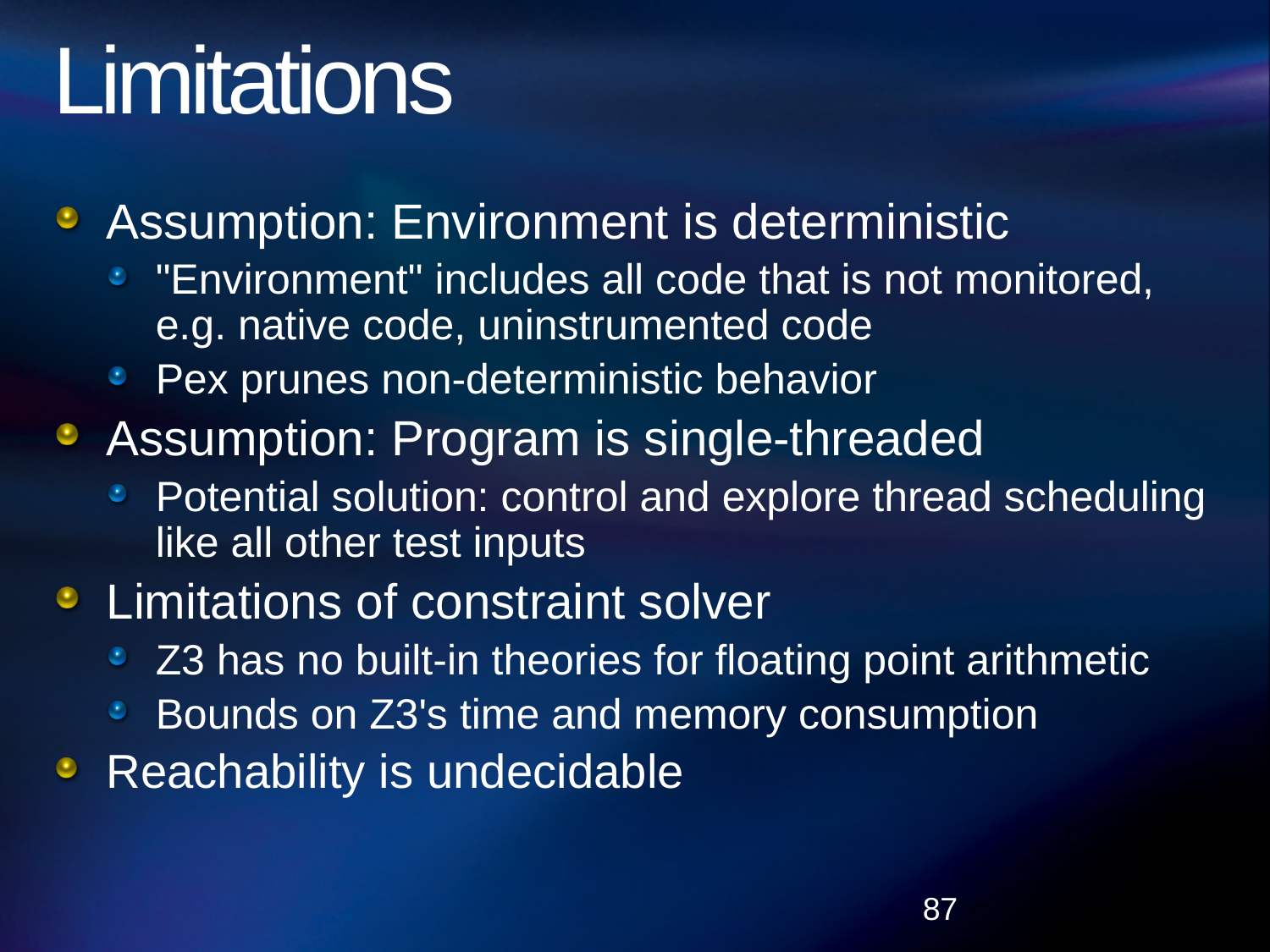

# Limitations
Assumption: Environment is deterministic
"Environment" includes all code that is not monitored, e.g. native code, uninstrumented code
Pex prunes non-deterministic behavior
Assumption: Program is single-threaded
Potential solution: control and explore thread scheduling like all other test inputs
Limitations of constraint solver
Z3 has no built-in theories for floating point arithmetic
Bounds on Z3's time and memory consumption
Reachability is undecidable

87